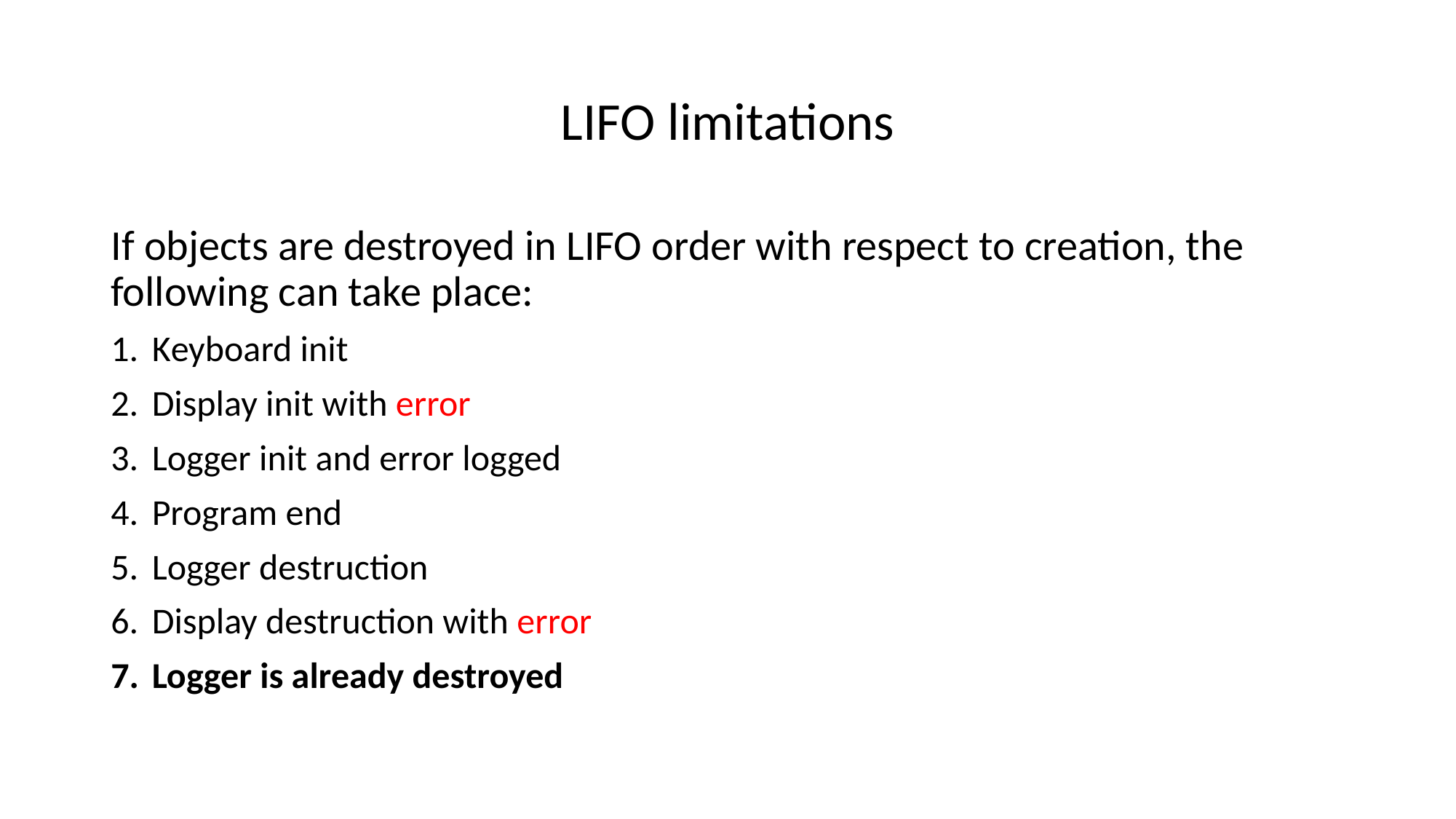

# LIFO limitations
If objects are destroyed in LIFO order with respect to creation, the following can take place:
Keyboard init
Display init with error
Logger init and error logged
Program end
Logger destruction
Display destruction with error
Logger is already destroyed